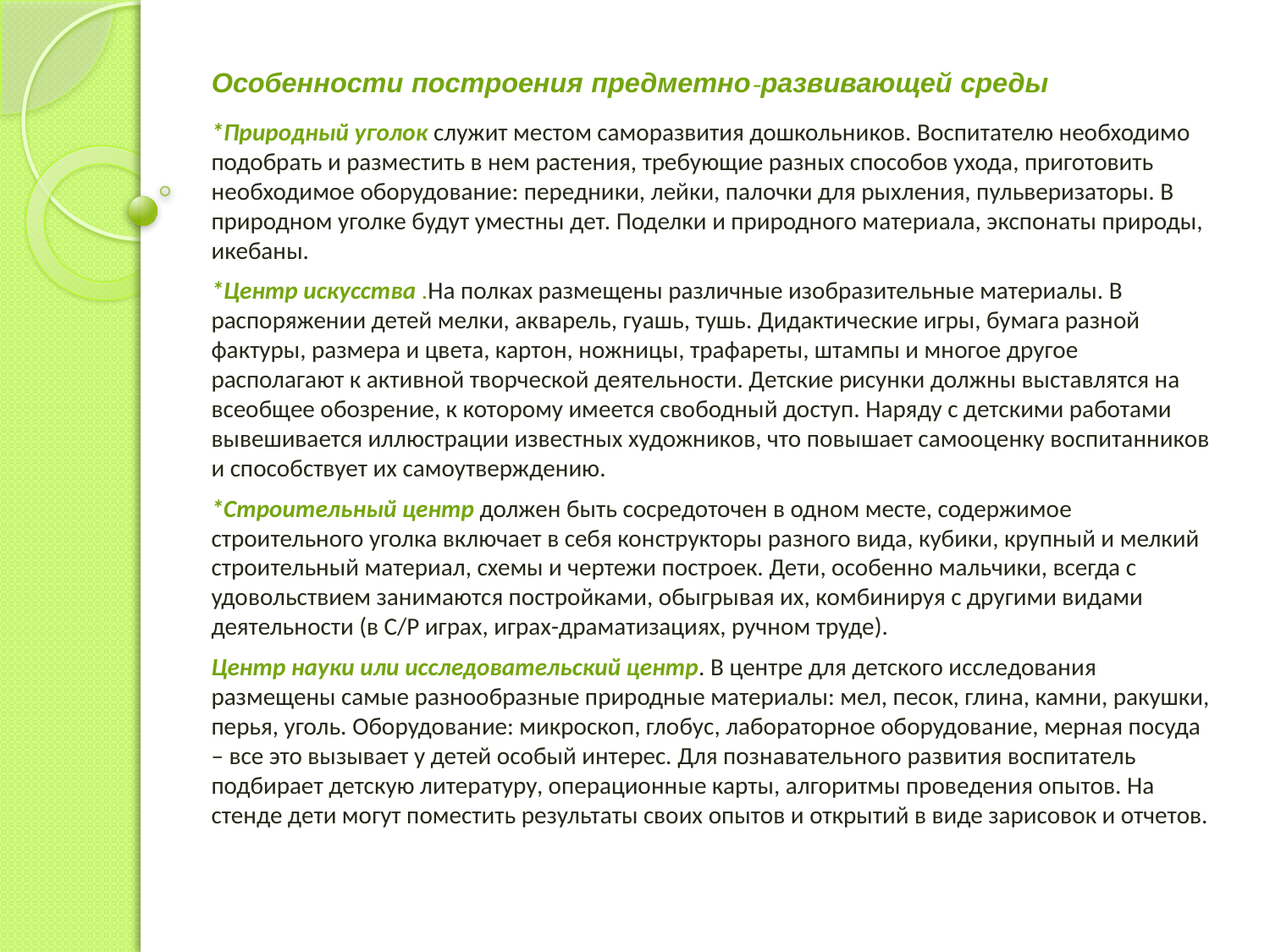

# Особенности построения предметно-развивающей среды
*Природный уголок служит местом саморазвития дошкольников. Воспитателю необходимо подобрать и разместить в нем растения, требующие разных способов ухода, приготовить необходимое оборудование: передники, лейки, палочки для рыхления, пульверизаторы. В природном уголке будут уместны дет. Поделки и природного материала, экспонаты природы, икебаны.
*Центр искусства .На полках размещены различные изобразительные материалы. В распоряжении детей мелки, акварель, гуашь, тушь. Дидактические игры, бумага разной фактуры, размера и цвета, картон, ножницы, трафареты, штампы и многое другое располагают к активной творческой деятельности. Детские рисунки должны выставлятся на всеобщее обозрение, к которому имеется свободный доступ. Наряду с детскими работами вывешивается иллюстрации известных художников, что повышает самооценку воспитанников и способствует их самоутверждению.
*Строительный центр должен быть сосредоточен в одном месте, содержимое строительного уголка включает в себя конструкторы разного вида, кубики, крупный и мелкий строительный материал, схемы и чертежи построек. Дети, особенно мальчики, всегда с удовольствием занимаются постройками, обыгрывая их, комбинируя с другими видами деятельности (в С/Р играх, играх-драматизациях, ручном труде).
Центр науки или исследовательский центр. В центре для детского исследования размещены самые разнообразные природные материалы: мел, песок, глина, камни, ракушки, перья, уголь. Оборудование: микроскоп, глобус, лабораторное оборудование, мерная посуда – все это вызывает у детей особый интерес. Для познавательного развития воспитатель подбирает детскую литературу, операционные карты, алгоритмы проведения опытов. На стенде дети могут поместить результаты своих опытов и открытий в виде зарисовок и отчетов.